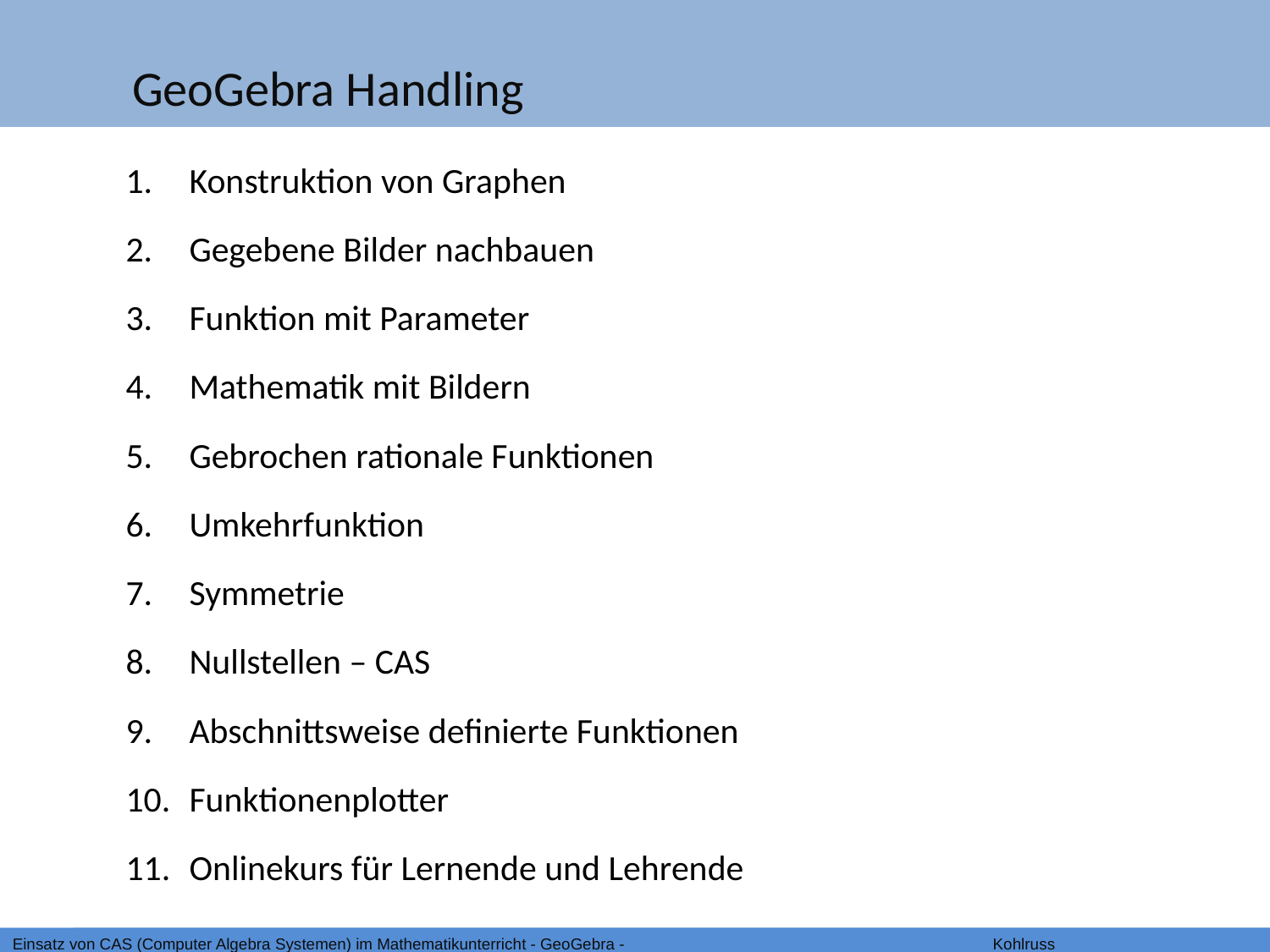

GeoGebra Handling
Konstruktion von Graphen
Gegebene Bilder nachbauen
Funktion mit Parameter
Mathematik mit Bildern
Gebrochen rationale Funktionen
Umkehrfunktion
Symmetrie
Nullstellen – CAS
Abschnittsweise definierte Funktionen
Funktionenplotter
Onlinekurs für Lernende und Lehrende